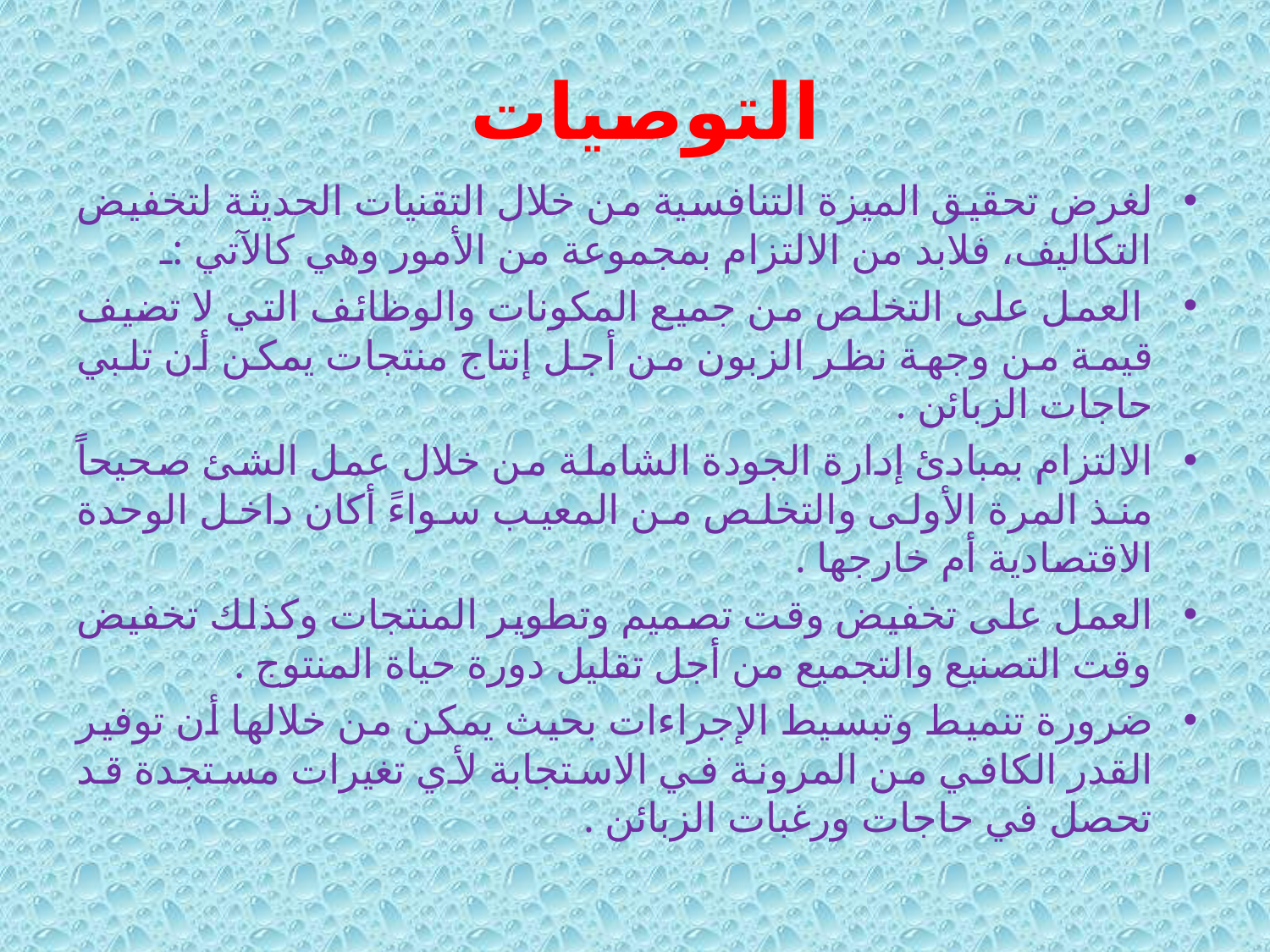

# التوصيات
لغرض تحقيق الميزة التنافسية من خلال التقنيات الحديثة لتخفيض التكاليف، فلابد من الالتزام بمجموعة من الأمور وهي كالآتي :ـ
 العمل على التخلص من جميع المكونات والوظائف التي لا تضيف قيمة من وجهة نظر الزبون من أجل إنتاج منتجات يمكن أن تلبي حاجات الزبائن .
الالتزام بمبادئ إدارة الجودة الشاملة من خلال عمل الشئ صحيحاً منذ المرة الأولى والتخلص من المعيب سواءً أكان داخل الوحدة الاقتصادية أم خارجها .
العمل على تخفيض وقت تصميم وتطوير المنتجات وكذلك تخفيض وقت التصنيع والتجميع من أجل تقليل دورة حياة المنتوج .
ضرورة تنميط وتبسيط الإجراءات بحيث يمكن من خلالها أن توفير القدر الكافي من المرونة في الاستجابة لأي تغيرات مستجدة قد تحصل في حاجات ورغبات الزبائن .